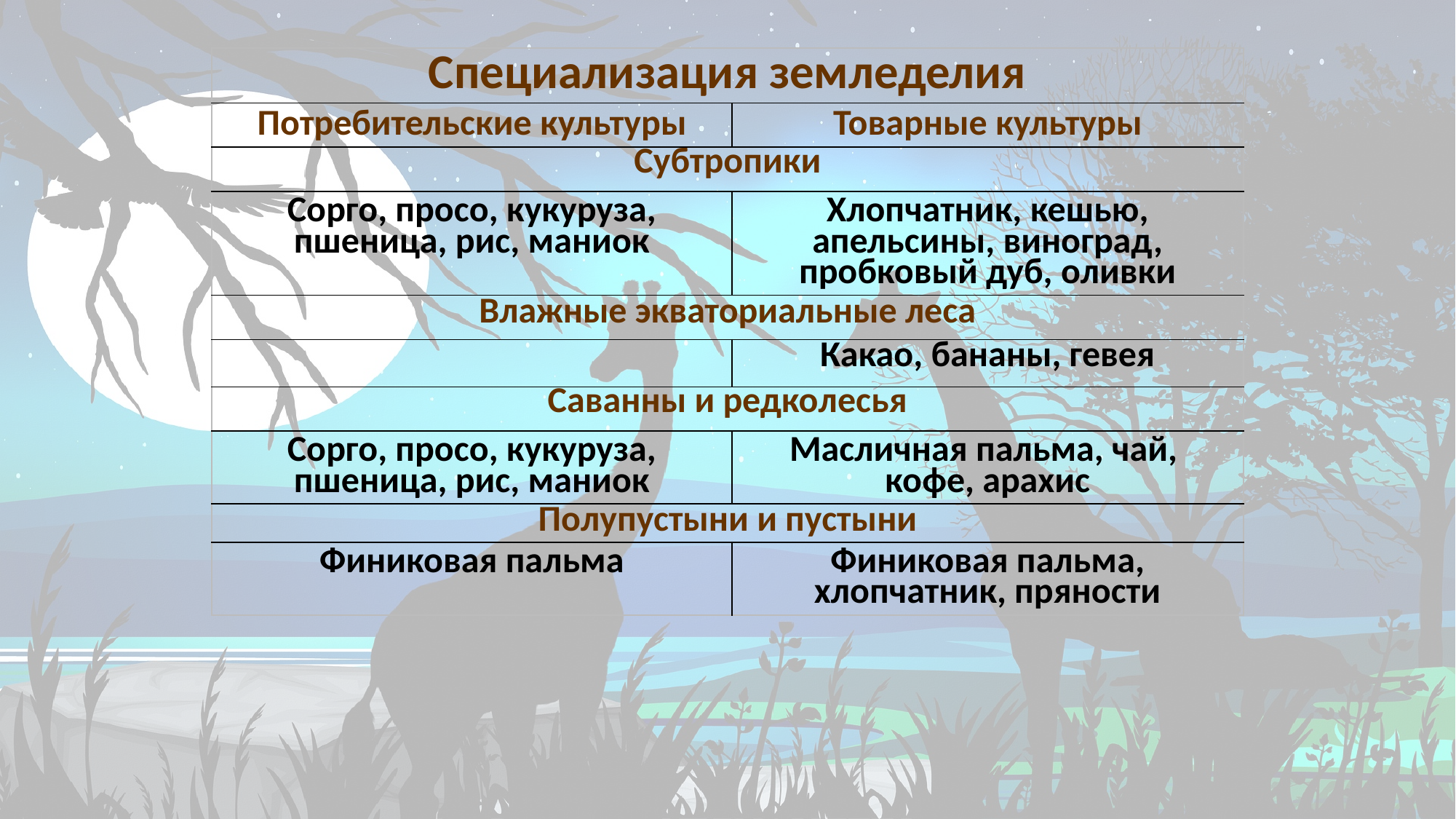

| Специализация земледелия |  |
| --- | --- |
| Потребительские культуры | Товарные культуры |
| Субтропики |  |
| Сорго, просо, кукуруза, пшеница, рис, маниок | Хлопчатник, кешью, апельсины, виноград, пробковый дуб, оливки |
| Влажные экваториальные леса |  |
|  | Какао, бананы, гевея |
| Саванны и редколесья |  |
| Сорго, просо, кукуруза, пшеница, рис, маниок | Масличная пальма, чай, кофе, арахис |
| Полупустыни и пустыни |  |
| Финиковая пальма | Финиковая пальма, хлопчатник, пряности |